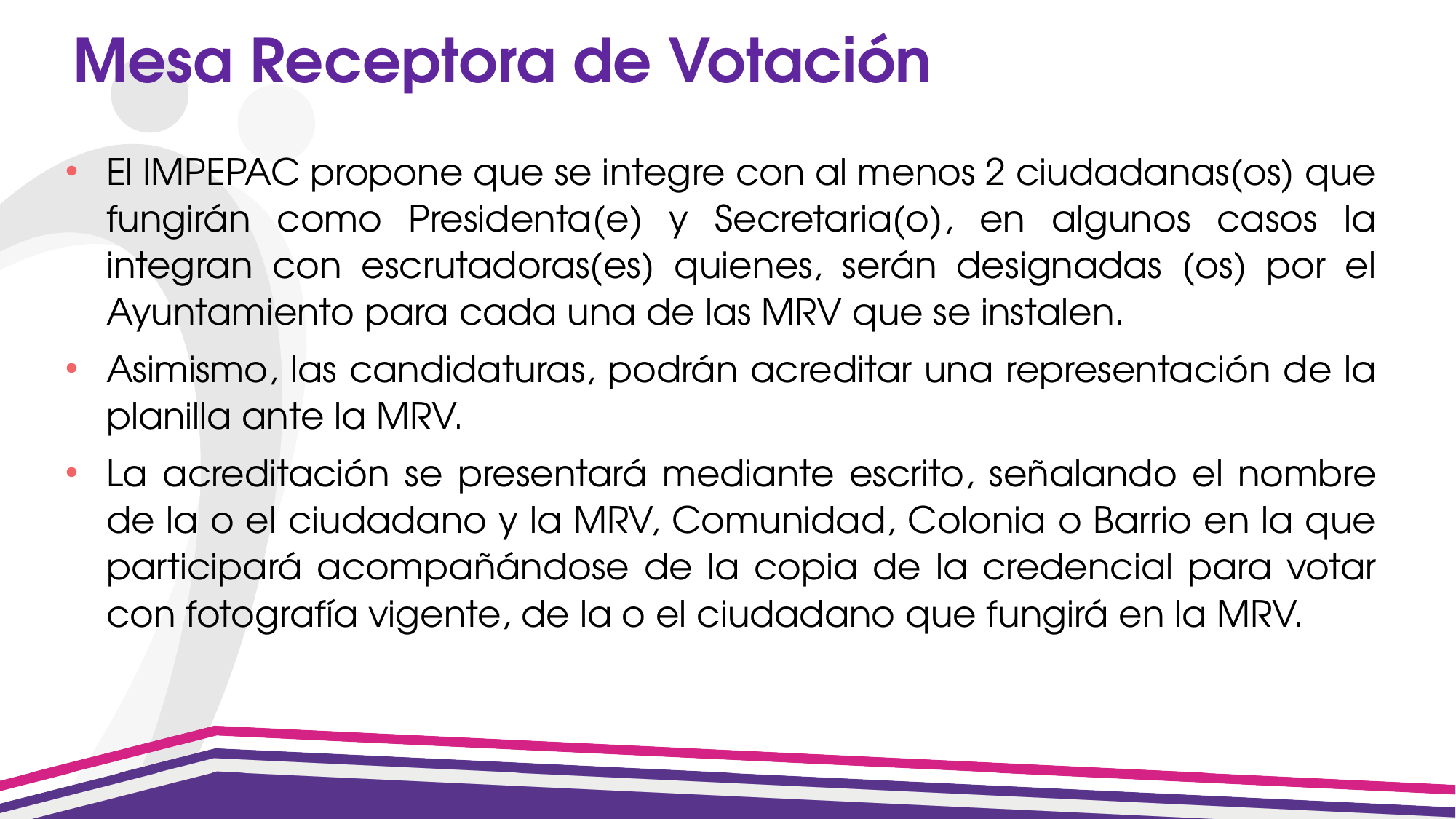

Mesa Receptora de Votación
El IMPEPAC propone que se integre con al menos 2 ciudadanas(os) que fungirán como Presidenta(e) y Secretaria(o), en algunos casos la integran con escrutadoras(es) quienes, serán designadas (os) por el Ayuntamiento para cada una de las MRV que se instalen.
Asimismo, las candidaturas, podrán acreditar una representación de la planilla ante la MRV.
La acreditación se presentará mediante escrito, señalando el nombre de la o el ciudadano y la MRV, Comunidad, Colonia o Barrio en la que participará acompañándose de la copia de la credencial para votar con fotografía vigente, de la o el ciudadano que fungirá en la MRV.